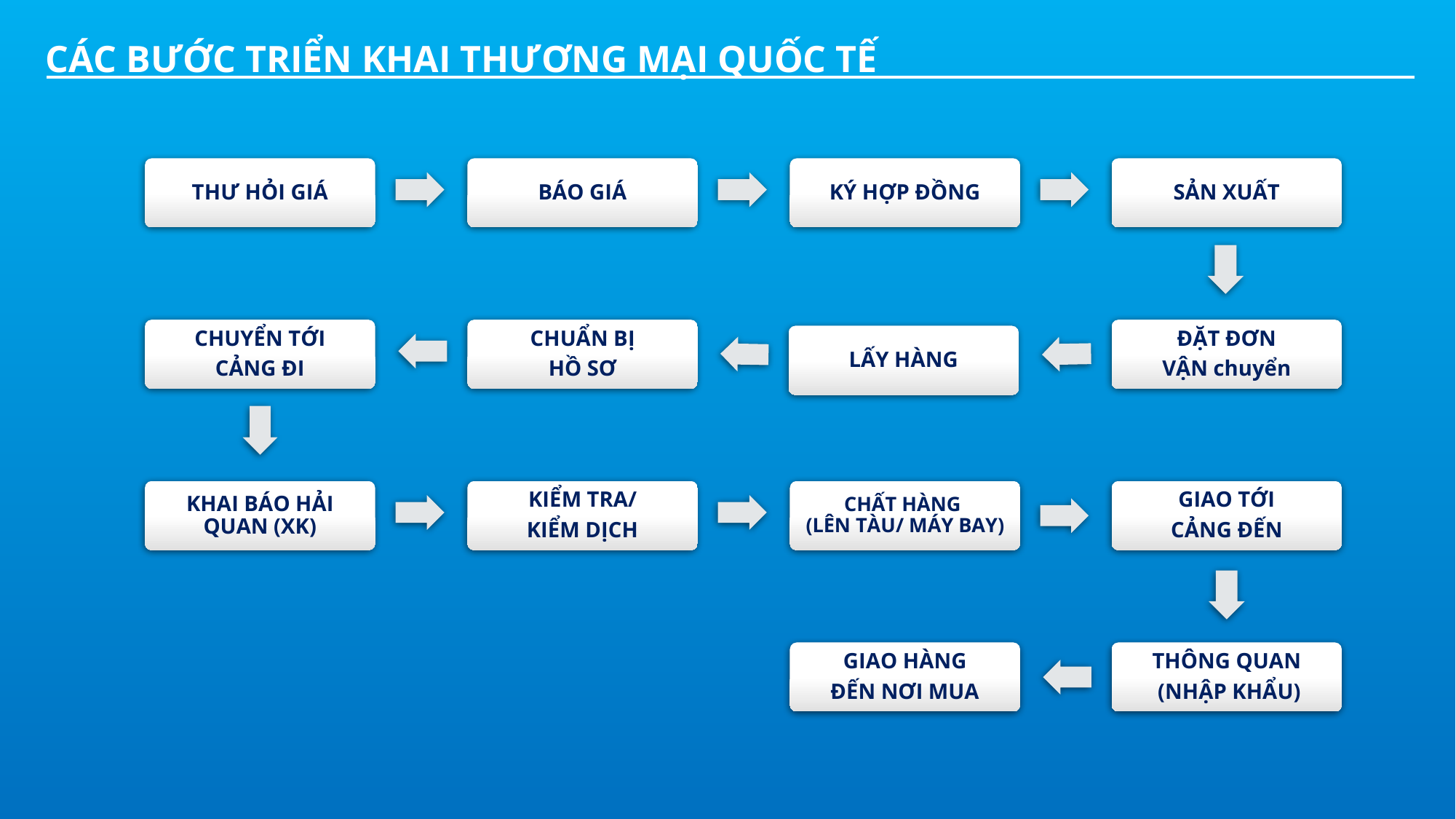

CÁC BƯỚC TRIỂN KHAI THƯƠNG MẠI QUỐC TẾ

THƯ HỎI GIÁ
BÁO GIÁ
KÝ HỢP ĐỒNG
SẢN XUẤT

CHUYỂN TỚI
CẢNG ĐI
CHUẨN BỊ
HỒ SƠ
ĐẶT ĐƠN
VẬN chuyển

LẤY HÀNG

KHAI BÁO HẢI QUAN (XK)
KIỂM TRA/
KIỂM DỊCH
CHẤT HÀNG
(LÊN TÀU/ MÁY BAY)
GIAO TỚI
CẢNG ĐẾN

GIAO HÀNG
ĐẾN NƠI MUA
THÔNG QUAN
 (NHẬP KHẨU)